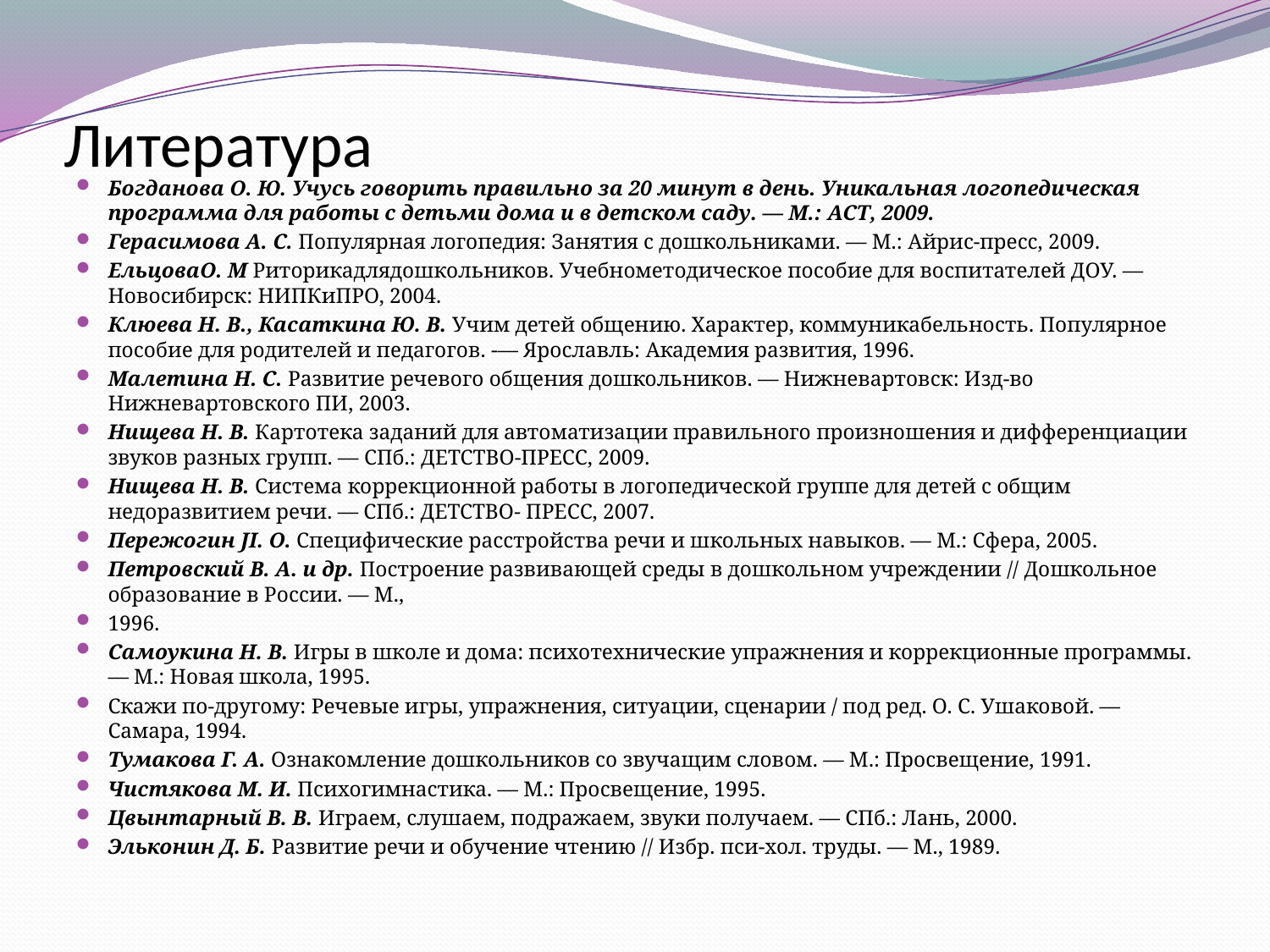

# Литература
Богданова О. Ю. Учусь говорить правильно за 20 минут в день. Уникальная логопедическая программа для работы с детьми дома и в детском саду. — М.: ACT, 2009.
Герасимова А. С. Популярная логопедия: Занятия с дошкольниками. — М.: Айрис-пресс, 2009.
ЕльцоваО. М Риторикадлядошкольников. Учебнометодическое пособие для воспитателей ДОУ. — Новосибирск: НИПКиПРО, 2004.
Клюева Н. В., Касаткина Ю. В. Учим детей общению. Характер, коммуникабельность. Популярное пособие для родителей и педаго­гов. -— Ярославль: Академия развития, 1996.
Малетина Н. С. Развитие речевого общения дошкольников. — Нижневартовск: Изд-во Нижневартовского ПИ, 2003.
Нищева Н. В. Картотека заданий для автоматизации правильного произношения и дифференциации звуков разных групп. — СПб.: ДЕТСТВО-ПРЕСС, 2009.
Нищева Н. В. Система коррекционной работы в логопедической группе для детей с общим недоразвитием речи. — СПб.: ДЕТСТВО- ПРЕСС, 2007.
Пережогин JI. О. Специфические расстройства речи и школьных навыков. — М.: Сфера, 2005.
Петровский В. А. и др. Построение развивающей среды в дошкольном учреждении // Дошкольное образование в России. — М.,
1996.
Самоукина Н. В. Игры в школе и дома: психотехнические упражнения и коррекционные программы. — М.: Новая школа, 1995.
Скажи по-другому: Речевые игры, упражнения, ситуации, сценарии / под ред. О. С. Ушаковой. — Самара, 1994.
Тумакова Г. А. Ознакомление дошкольников со звучащим словом. — М.: Просвещение, 1991.
Чистякова М. И. Психогимнастика. — М.: Просвещение, 1995.
Цвынтарный В. В. Играем, слушаем, подражаем, звуки получаем. — СПб.: Лань, 2000.
Эльконин Д. Б. Развитие речи и обучение чтению // Избр. пси-хол. труды. — М., 1989.